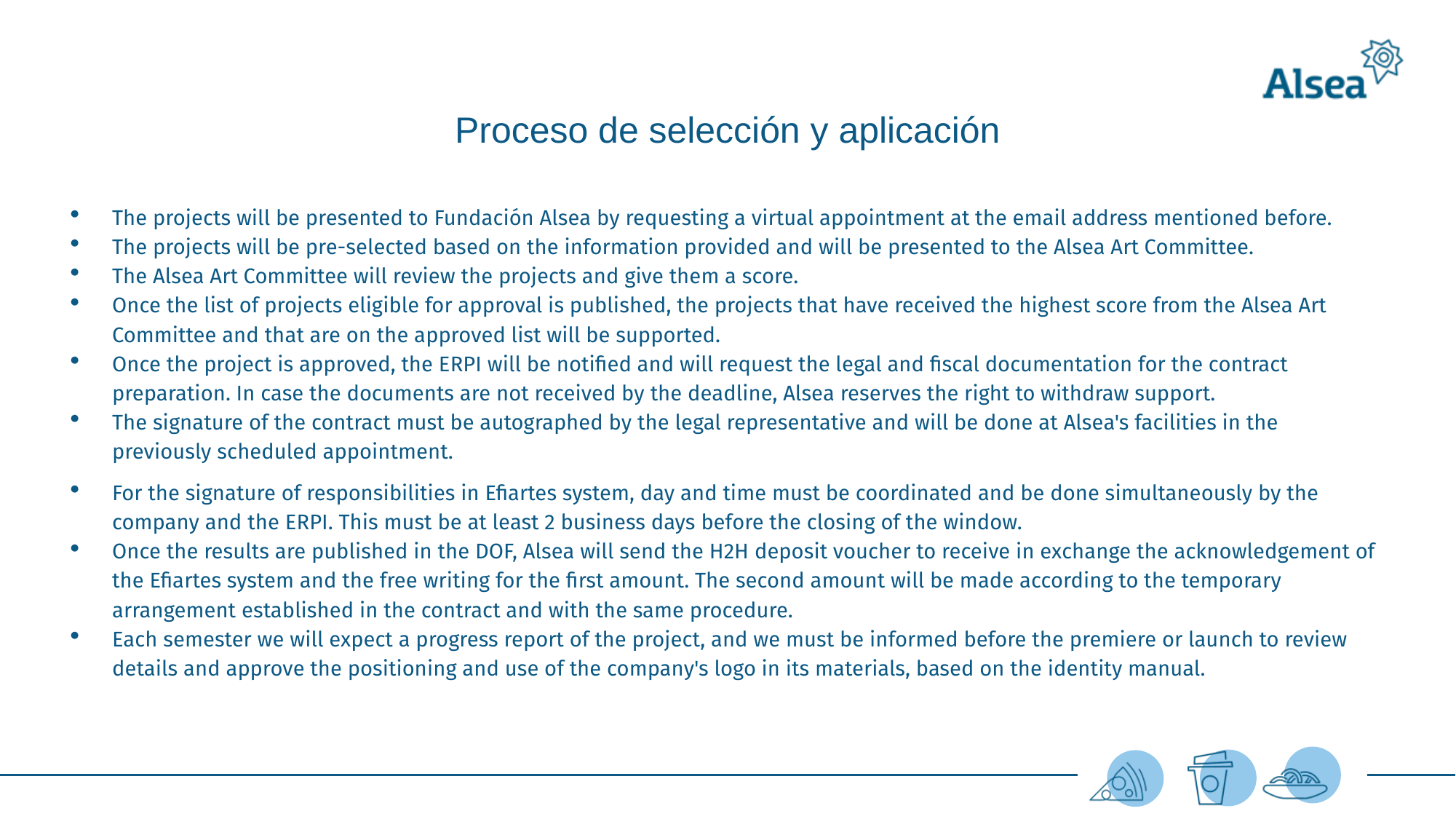

Proceso de selección y aplicación
The projects will be presented to Fundación Alsea by requesting a virtual appointment at the email address mentioned before.
The projects will be pre-selected based on the information provided and will be presented to the Alsea Art Committee.
The Alsea Art Committee will review the projects and give them a score.
Once the list of projects eligible for approval is published, the projects that have received the highest score from the Alsea Art Committee and that are on the approved list will be supported.
Once the project is approved, the ERPI will be notified and will request the legal and fiscal documentation for the contract preparation. In case the documents are not received by the deadline, Alsea reserves the right to withdraw support.
The signature of the contract must be autographed by the legal representative and will be done at Alsea's facilities in the previously scheduled appointment.
For the signature of responsibilities in Efiartes system, day and time must be coordinated and be done simultaneously by the company and the ERPI. This must be at least 2 business days before the closing of the window.
Once the results are published in the DOF, Alsea will send the H2H deposit voucher to receive in exchange the acknowledgement of the Efiartes system and the free writing for the first amount. The second amount will be made according to the temporary arrangement established in the contract and with the same procedure.
Each semester we will expect a progress report of the project, and we must be informed before the premiere or launch to review details and approve the positioning and use of the company's logo in its materials, based on the identity manual.